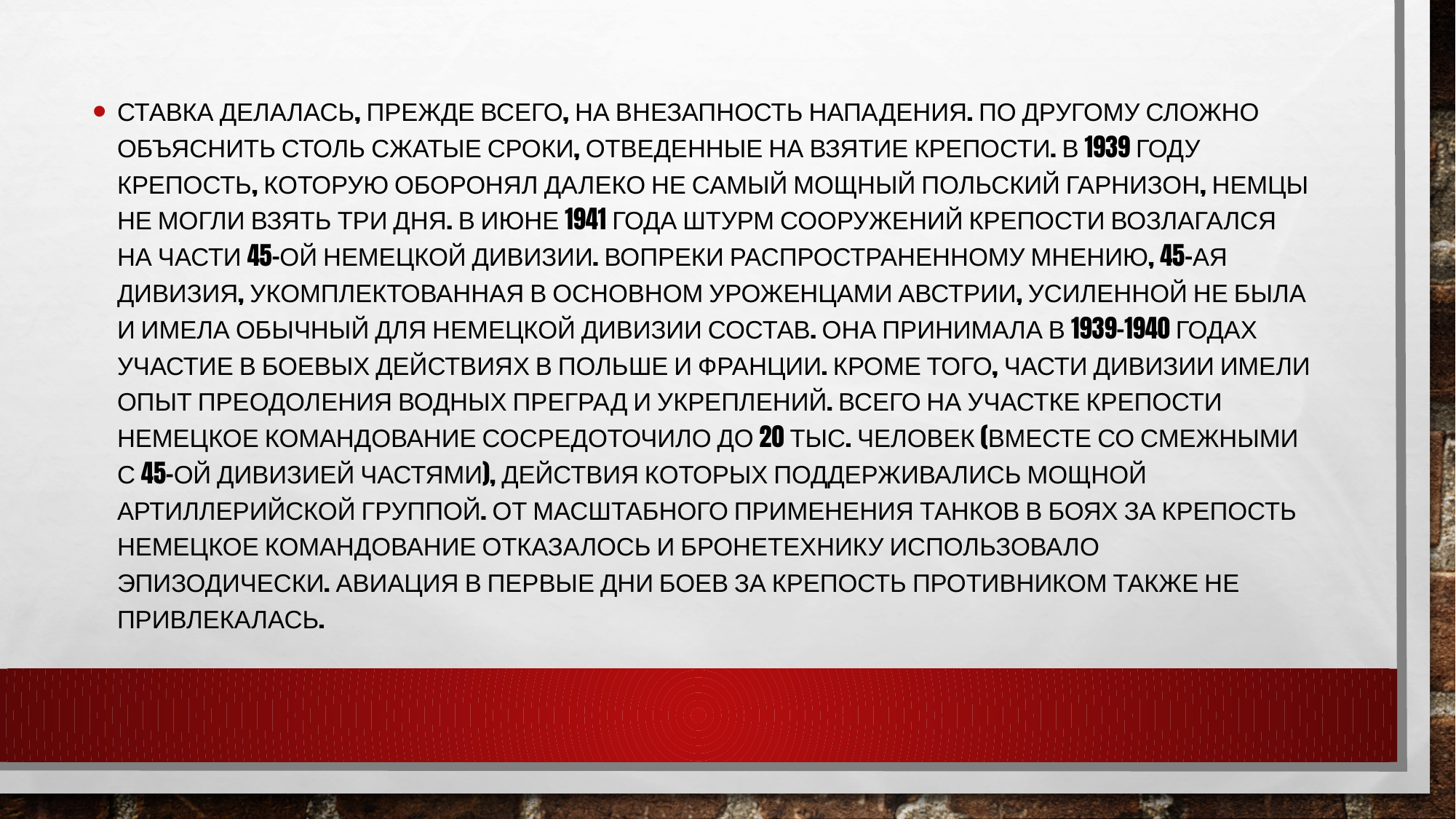

Ставка делалась, прежде всего, на внезапность нападения. По другому сложно объяснить столь сжатые сроки, отведенные на взятие крепости. В 1939 году крепость, которую оборонял далеко не самый мощный польский гарнизон, немцы не могли взять три дня. В июне 1941 года штурм сооружений крепости возлагался на части 45-ой немецкой дивизии. Вопреки распространенному мнению, 45-ая дивизия, укомплектованная в основном уроженцами Австрии, усиленной не была и имела обычный для немецкой дивизии состав. Она принимала в 1939-1940 годах участие в боевых действиях в Польше и Франции. Кроме того, части дивизии имели опыт преодоления водных преград и укреплений. Всего на участке крепости немецкое командование сосредоточило до 20 тыс. человек (вместе со смежными с 45-ой дивизией частями), действия которых поддерживались мощной артиллерийской группой. От масштабного применения танков в боях за крепость немецкое командование отказалось и бронетехнику использовало эпизодически. Авиация в первые дни боев за крепость противником также не привлекалась.
#